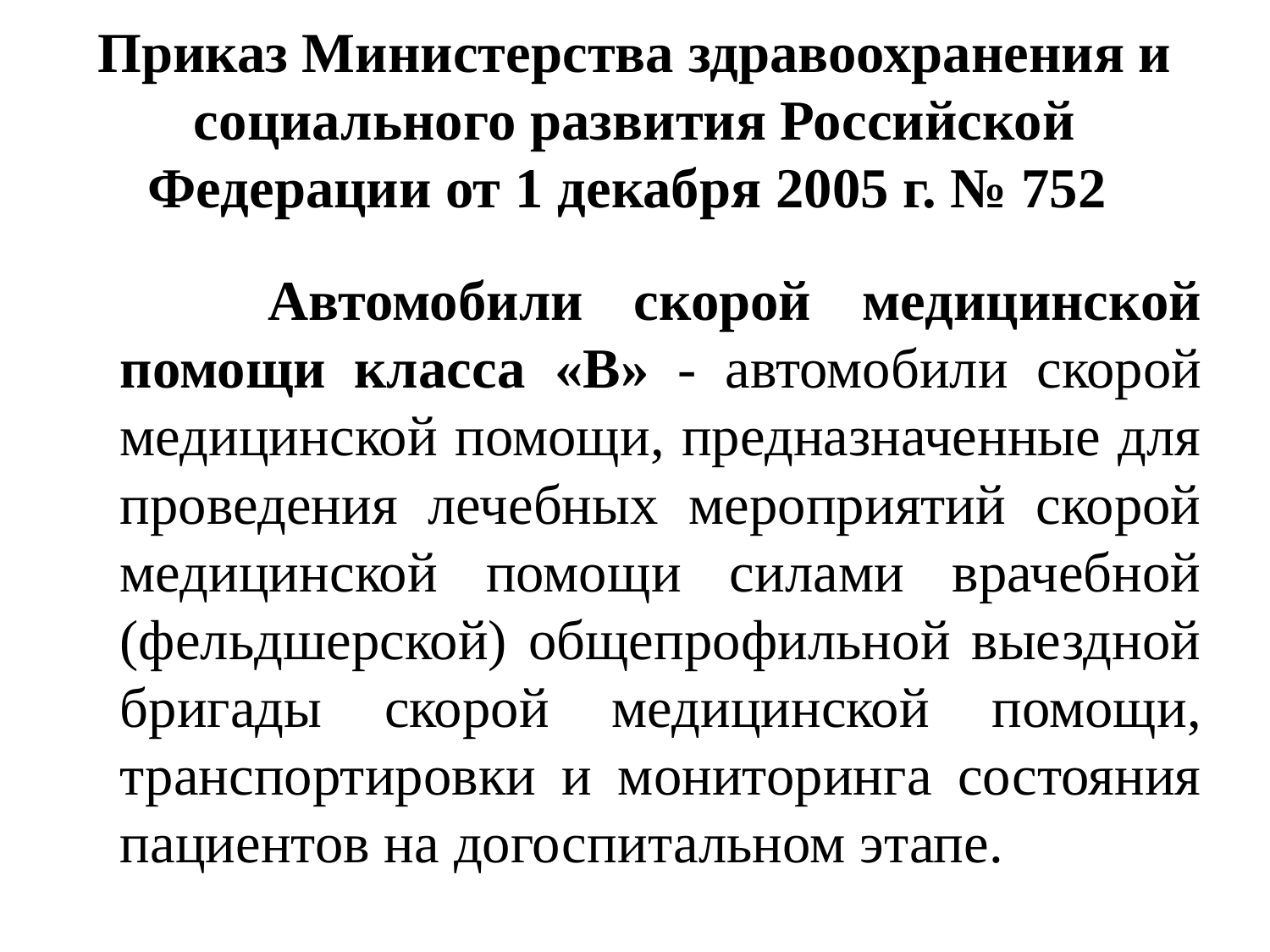

# Приказ Министерства здравоохранения и социального развития Российской Федерации от 1 декабря 2005 г. № 752
    Автомобили скорой медицинской помощи класса «В» - автомобили скорой медицинской помощи, предназначенные для проведения лечебных мероприятий скорой медицинской помощи силами врачебной (фельдшерской) общепрофильной выездной бригады скорой медицинской помощи, транспортировки и мониторинга состояния пациентов на догоспитальном этапе.